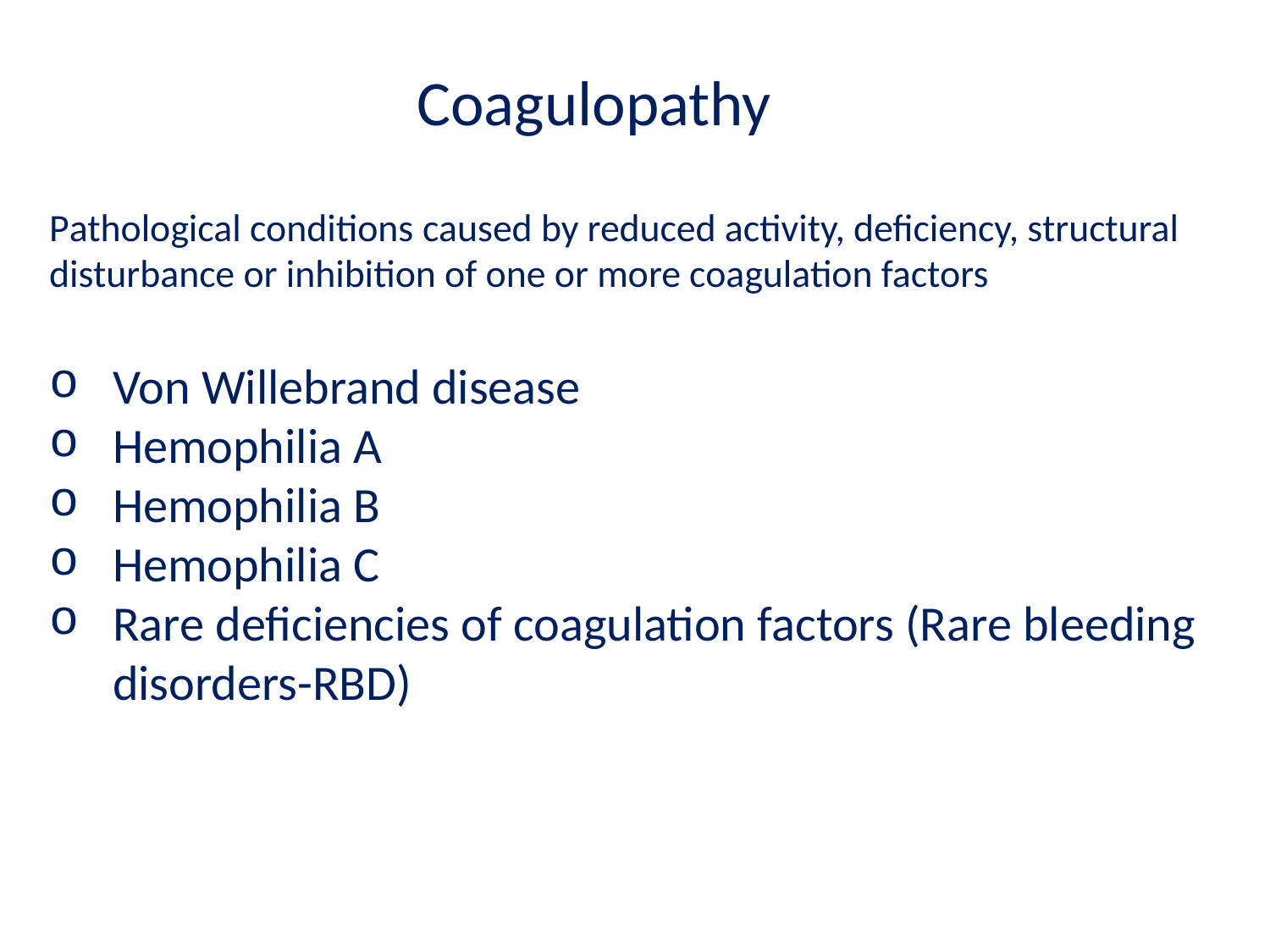

Coagulopathy
Pathological conditions caused by reduced activity, deficiency, structural disturbance or inhibition of one or more coagulation factors

Von Willebrand disease
Hemophilia A
Hemophilia B
Hemophilia C
Rare deficiencies of coagulation factors (Rare bleeding disorders-RBD)